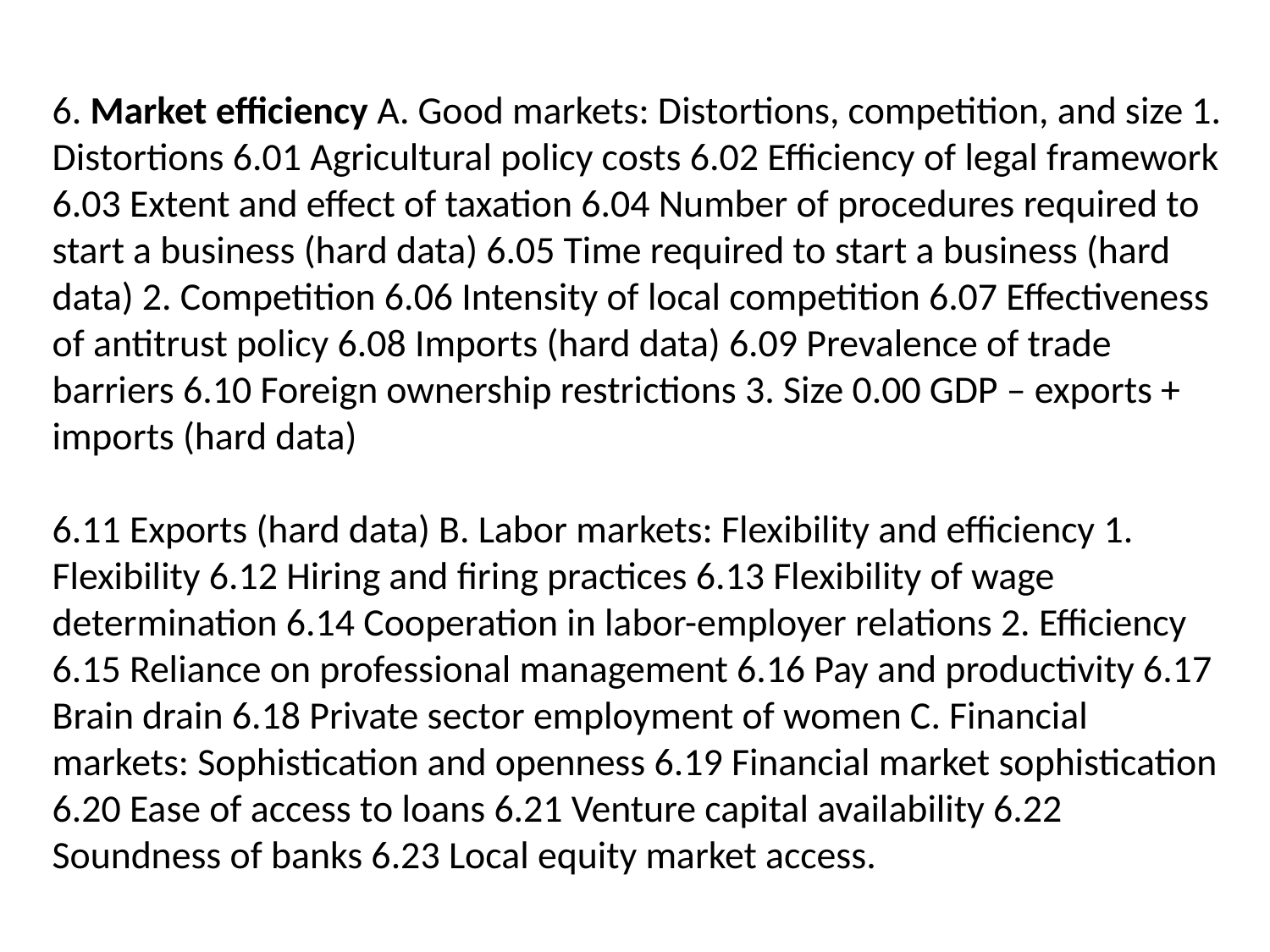

6. Market efficiency A. Good markets: Distortions, competition, and size 1. Distortions 6.01 Agricultural policy costs 6.02 Efficiency of legal framework 6.03 Extent and effect of taxation 6.04 Number of procedures required to start a business (hard data) 6.05 Time required to start a business (hard data) 2. Competition 6.06 Intensity of local competition 6.07 Effectiveness of antitrust policy 6.08 Imports (hard data) 6.09 Prevalence of trade barriers 6.10 Foreign ownership restrictions 3. Size 0.00 GDP – exports + imports (hard data)

6.11 Exports (hard data) B. Labor markets: Flexibility and efficiency 1. Flexibility 6.12 Hiring and firing practices 6.13 Flexibility of wage determination 6.14 Cooperation in labor-employer relations 2. Efficiency 6.15 Reliance on professional management 6.16 Pay and productivity 6.17 Brain drain 6.18 Private sector employment of women C. Financial markets: Sophistication and openness 6.19 Financial market sophistication 6.20 Ease of access to loans 6.21 Venture capital availability 6.22 Soundness of banks 6.23 Local equity market access.